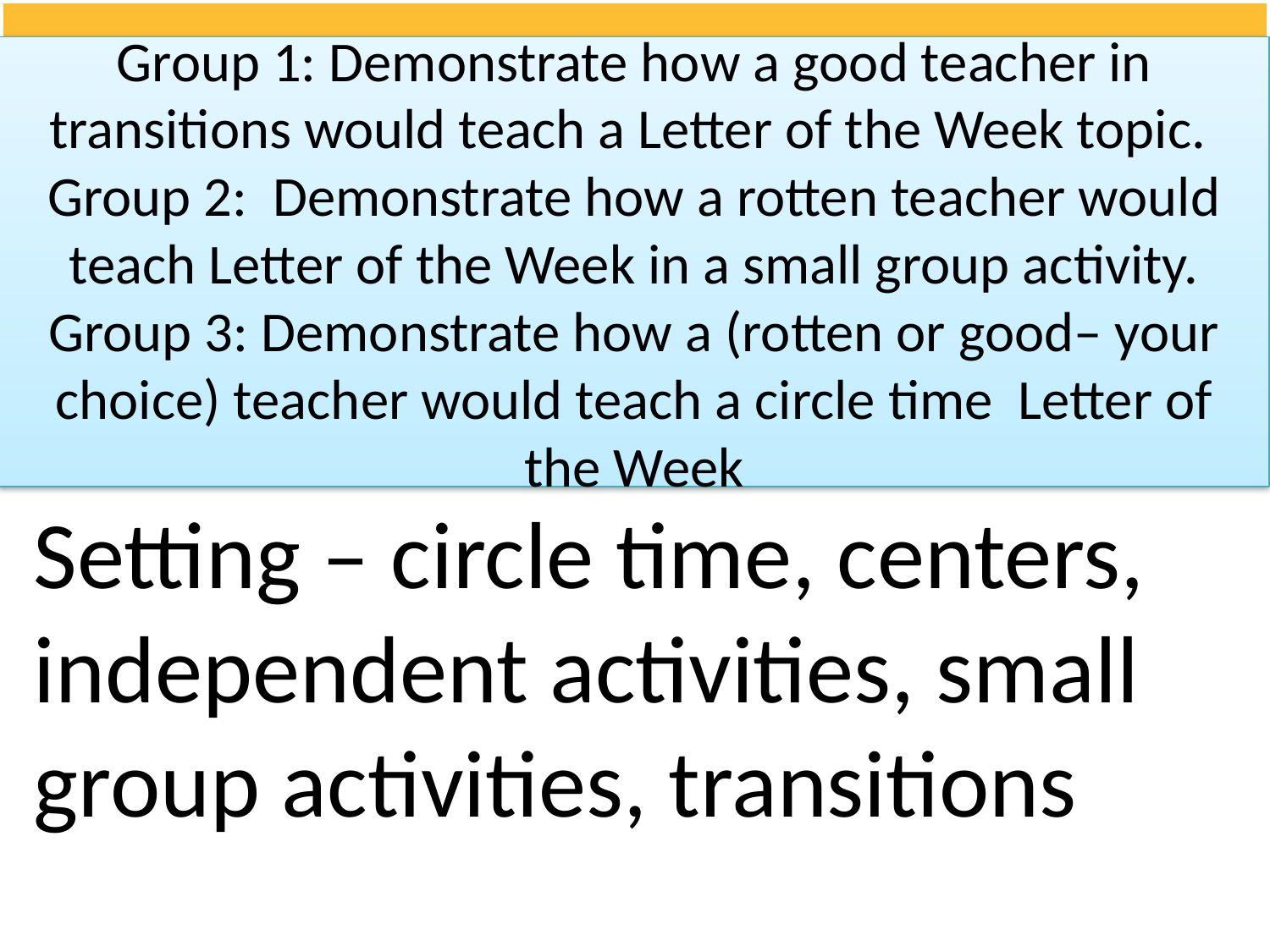

Group 1: Demonstrate how a good teacher in transitions would teach a Letter of the Week topic.
Group 2:  Demonstrate how a rotten teacher would teach Letter of the Week in a small group activity.
Group 3: Demonstrate how a (rotten or good– your choice) teacher would teach a circle time  Letter of the Week
#
Setting – circle time, centers, independent activities, small group activities, transitions